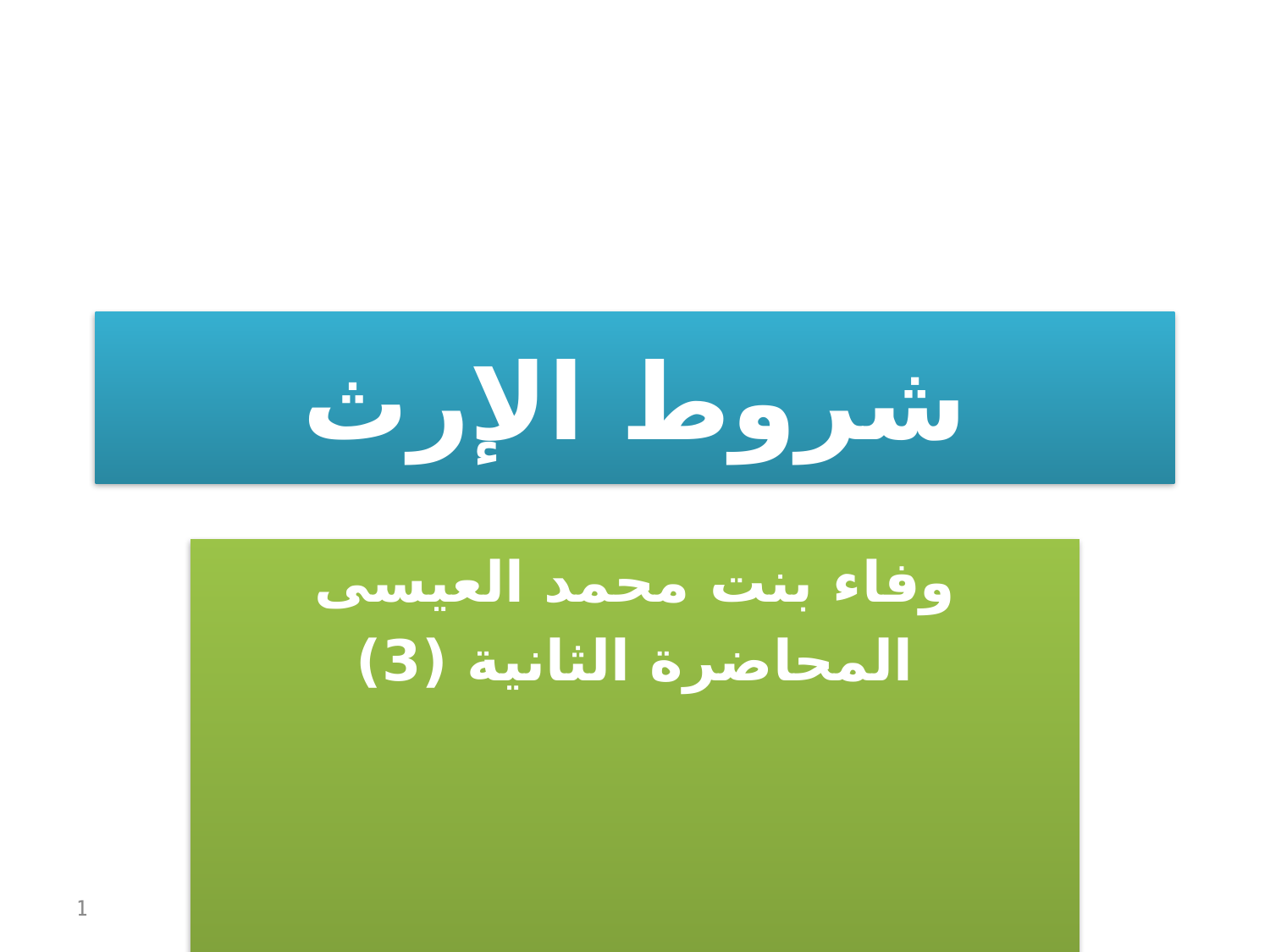

# شروط الإرث
وفاء بنت محمد العيسى
المحاضرة الثانية (3)
1
وفاء بنت محمد العيسى